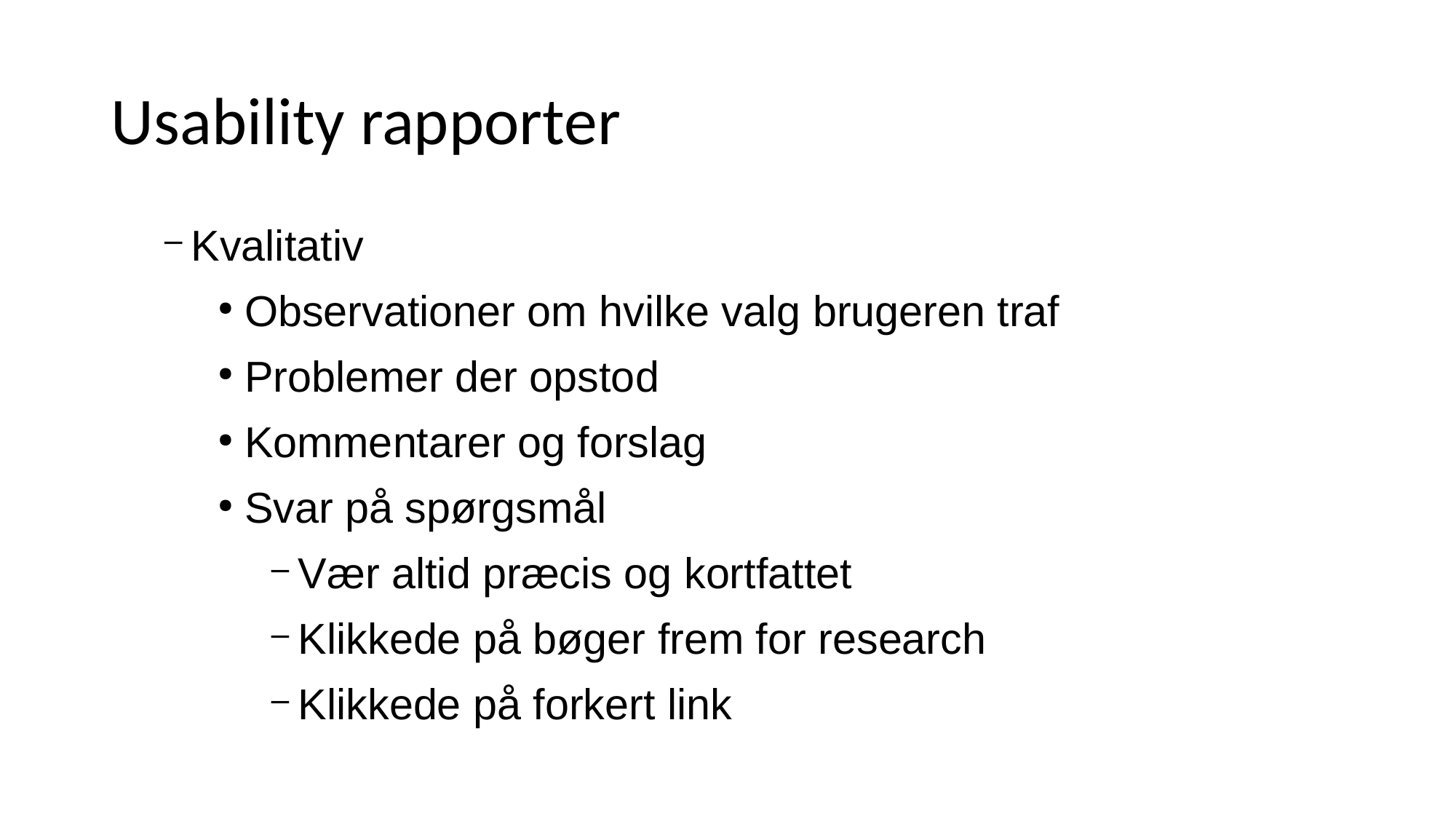

Usability rapporter
Kvalitativ
Observationer om hvilke valg brugeren traf
Problemer der opstod
Kommentarer og forslag
Svar på spørgsmål
Vær altid præcis og kortfattet
Klikkede på bøger frem for research
Klikkede på forkert link